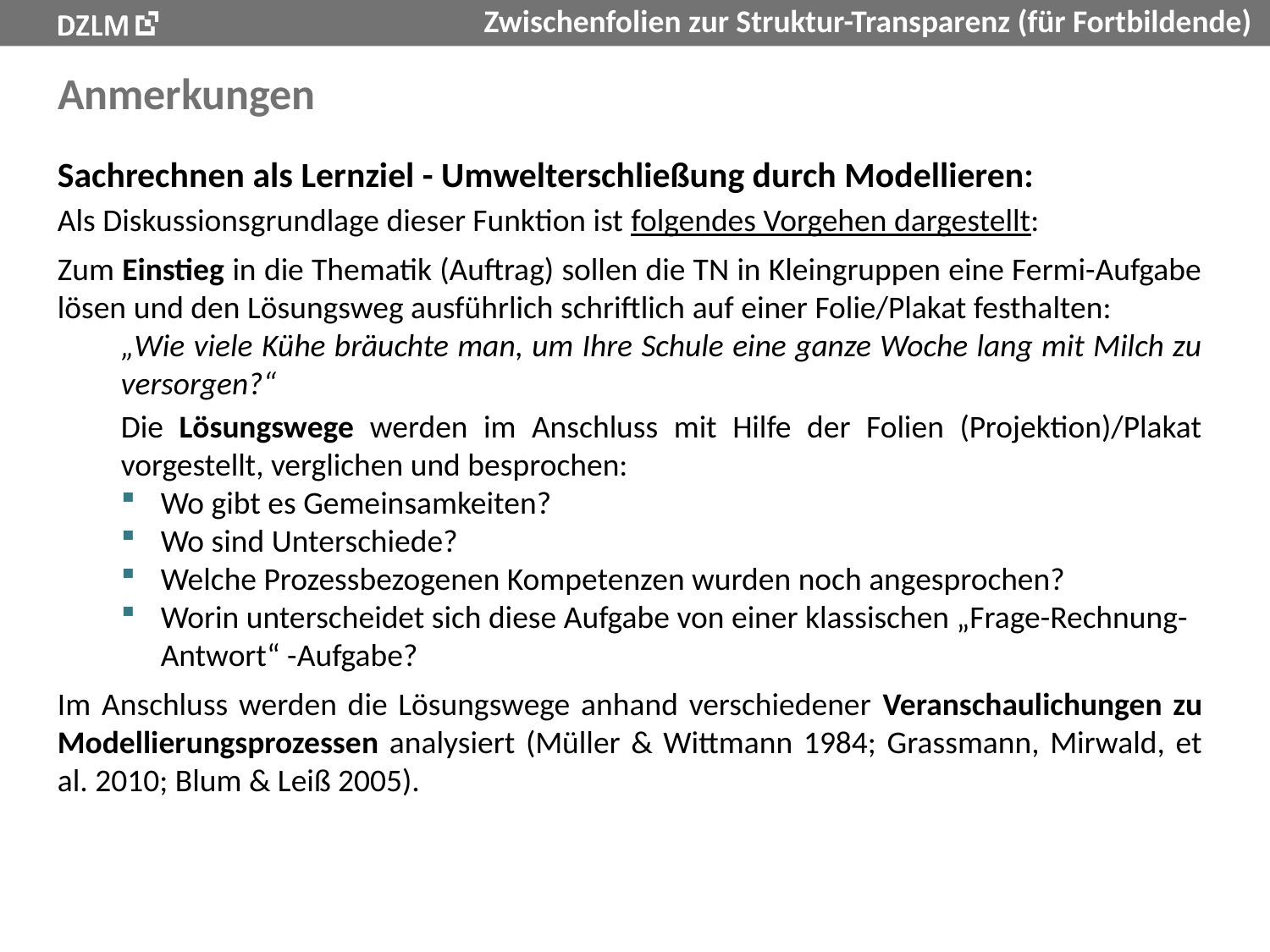

# Anmerkungen
Sachrechnen als Lernziel - Umwelterschließung durch Modellieren:
Als Diskussionsgrundlage dieser Funktion ist folgendes Vorgehen dargestellt:
Zum Einstieg in die Thematik (Auftrag) sollen die TN in Kleingruppen eine Fermi-Aufgabe lösen und den Lösungsweg ausführlich schriftlich auf einer Folie/Plakat festhalten:
„Wie viele Kühe bräuchte man, um Ihre Schule eine ganze Woche lang mit Milch zu versorgen?“
Die Lösungswege werden im Anschluss mit Hilfe der Folien (Projektion)/Plakat vorgestellt, verglichen und besprochen:
Wo gibt es Gemeinsamkeiten?
Wo sind Unterschiede?
Welche Prozessbezogenen Kompetenzen wurden noch angesprochen?
Worin unterscheidet sich diese Aufgabe von einer klassischen „Frage-Rechnung-Antwort“ -Aufgabe?
Im Anschluss werden die Lösungswege anhand verschiedener Veranschaulichungen zu Modellierungsprozessen analysiert (Müller & Wittmann 1984; Grassmann, Mirwald, et al. 2010; Blum & Leiß 2005).